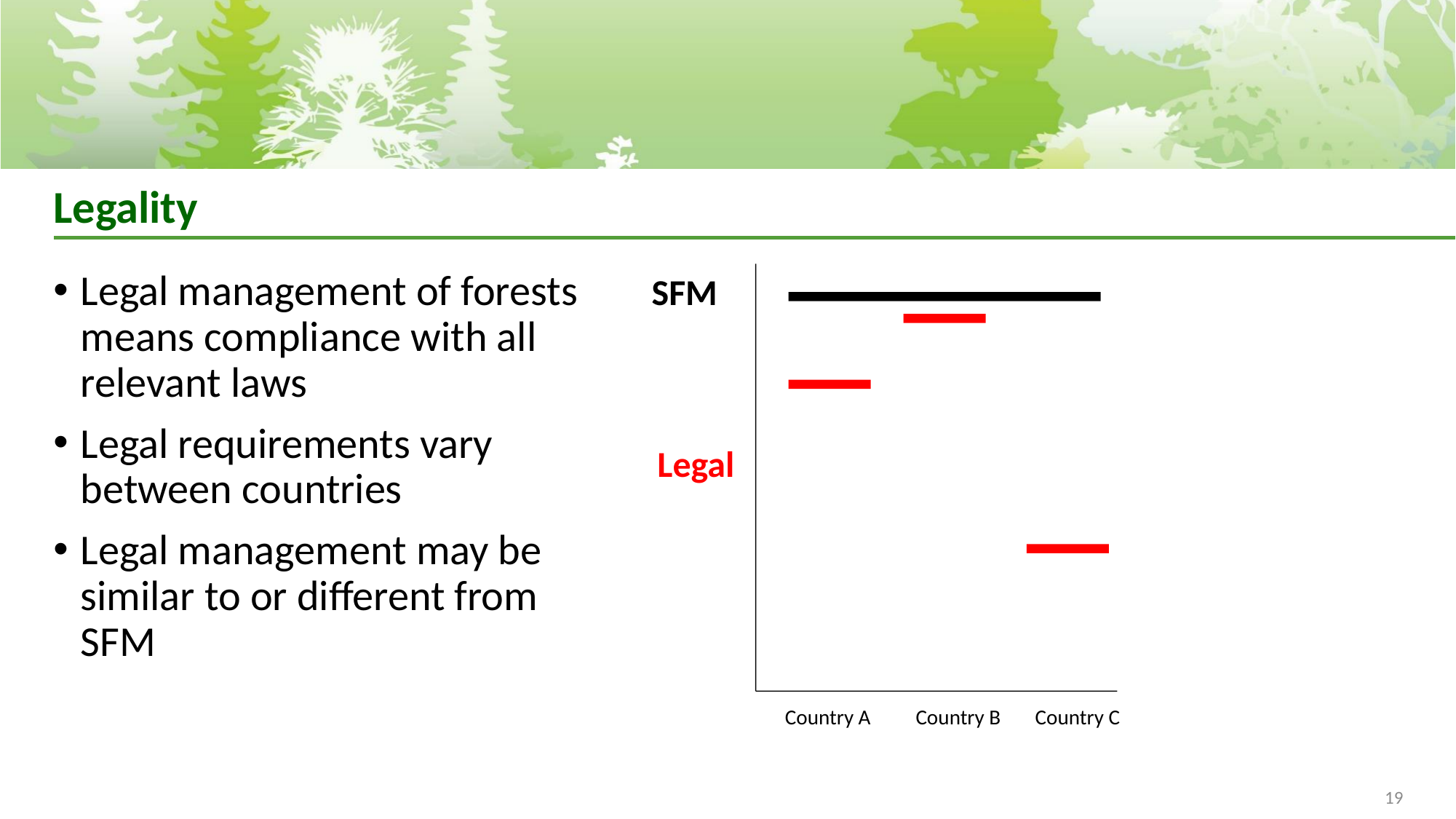

# Legality
Legal management of forests means compliance with all
relevant laws
Legal requirements vary between countries
Legal management may be similar to or different from SFM
SFM

Legal

Country A
Country B
Country C
19